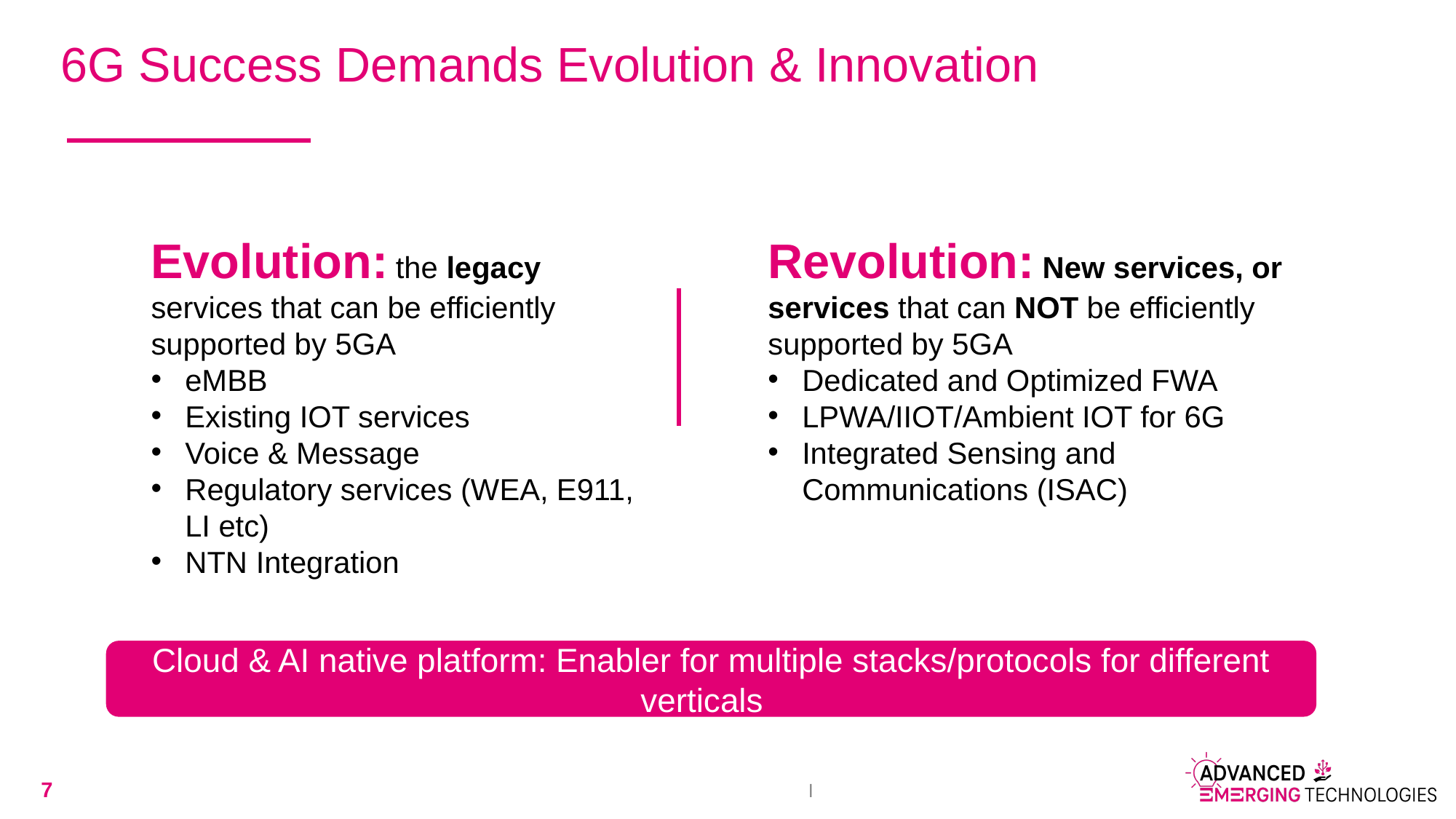

6G Success Demands Evolution & Innovation
Evolution: the legacy services that can be efficiently supported by 5GA
eMBB
Existing IOT services
Voice & Message
Regulatory services (WEA, E911, LI etc)
NTN Integration
Revolution: New services, or services that can NOT be efficiently supported by 5GA
Dedicated and Optimized FWA
LPWA/IIOT/Ambient IOT for 6G
Integrated Sensing and Communications (ISAC)
Cloud & AI native platform: Enabler for multiple stacks/protocols for different verticals